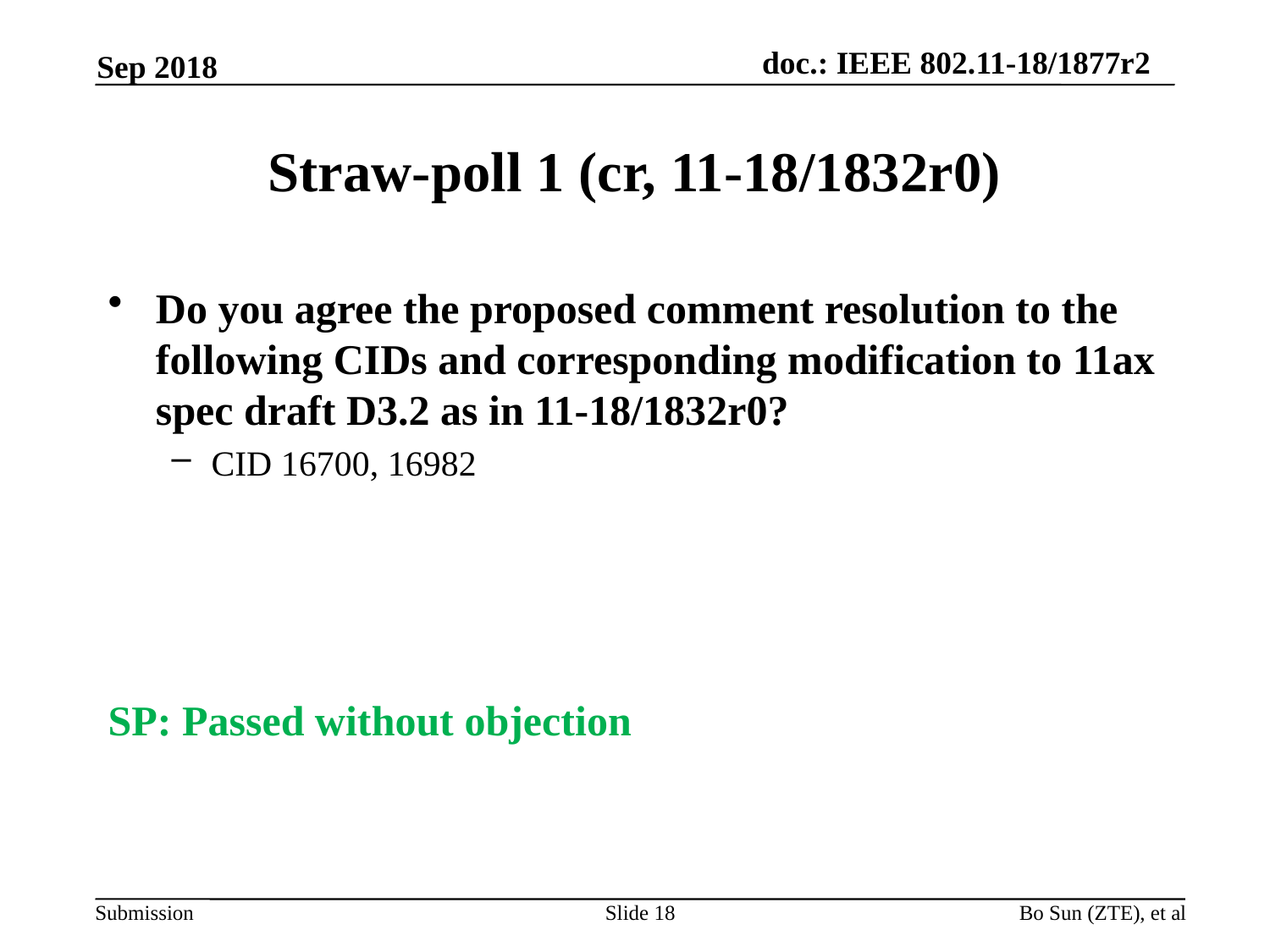

Sep 2018
# Straw-poll 1 (cr, 11-18/1832r0)
Do you agree the proposed comment resolution to the following CIDs and corresponding modification to 11ax spec draft D3.2 as in 11-18/1832r0?
CID 16700, 16982

SP: Passed without objection
Slide 18
Bo Sun (ZTE), et al